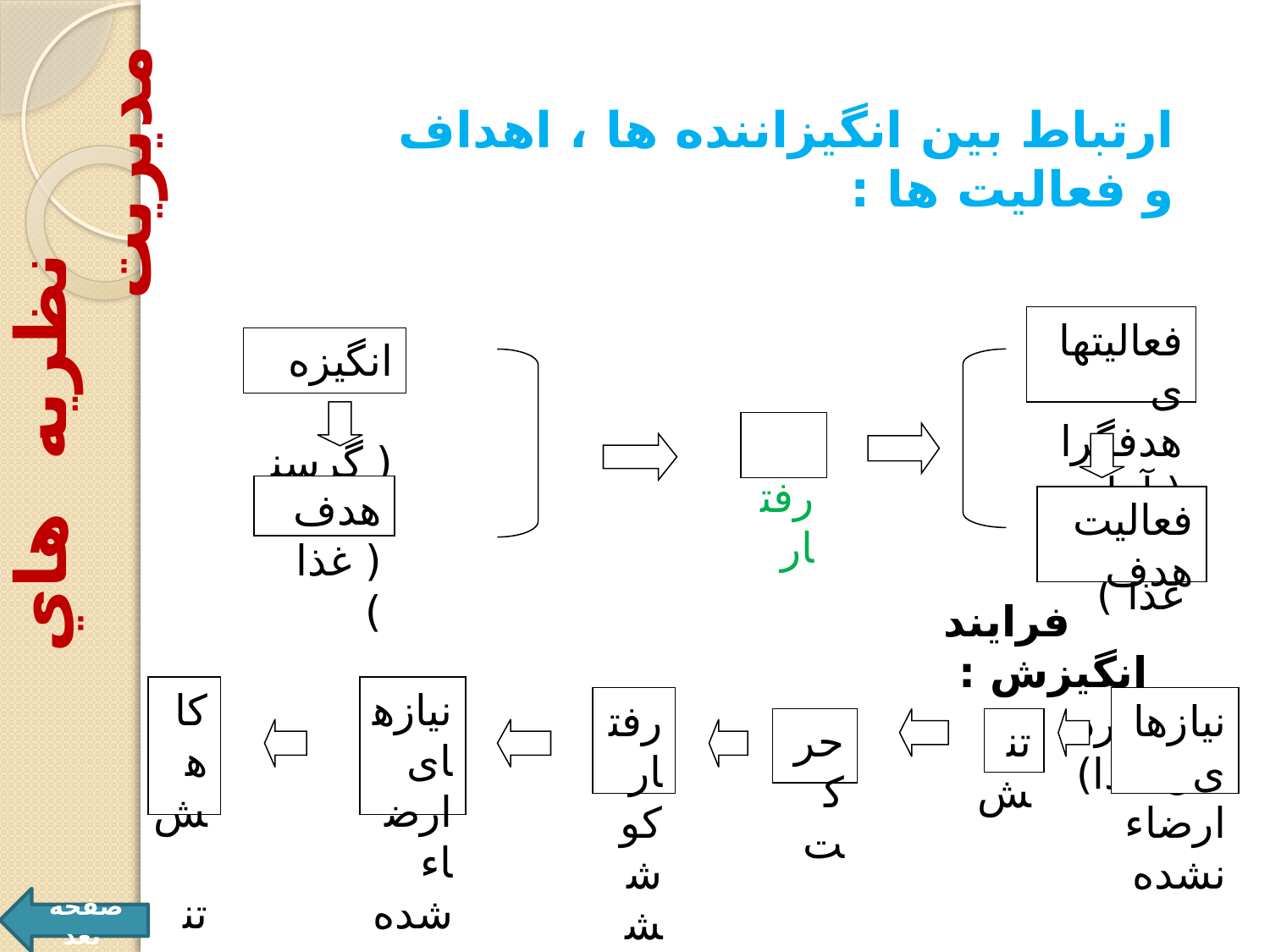

ارتباط بين انگيزاننده ها ، اهداف و فعاليت ها :

فعالیتهای هدفگرا
( آماده کردن غذا )
    نظريه هاي مديريت
انگیزه          ( گرسنگی )

  رفتار

هدف ( غذا )
فعالیت هدف
 ( خوردن غذا)
فرایند انگیزش :
کاهش تنش
نیازهای ارضاء شده
رفتار کوششی
نیازهای
ارضاء نشده
حرکت

تنش

صفحه  بعد